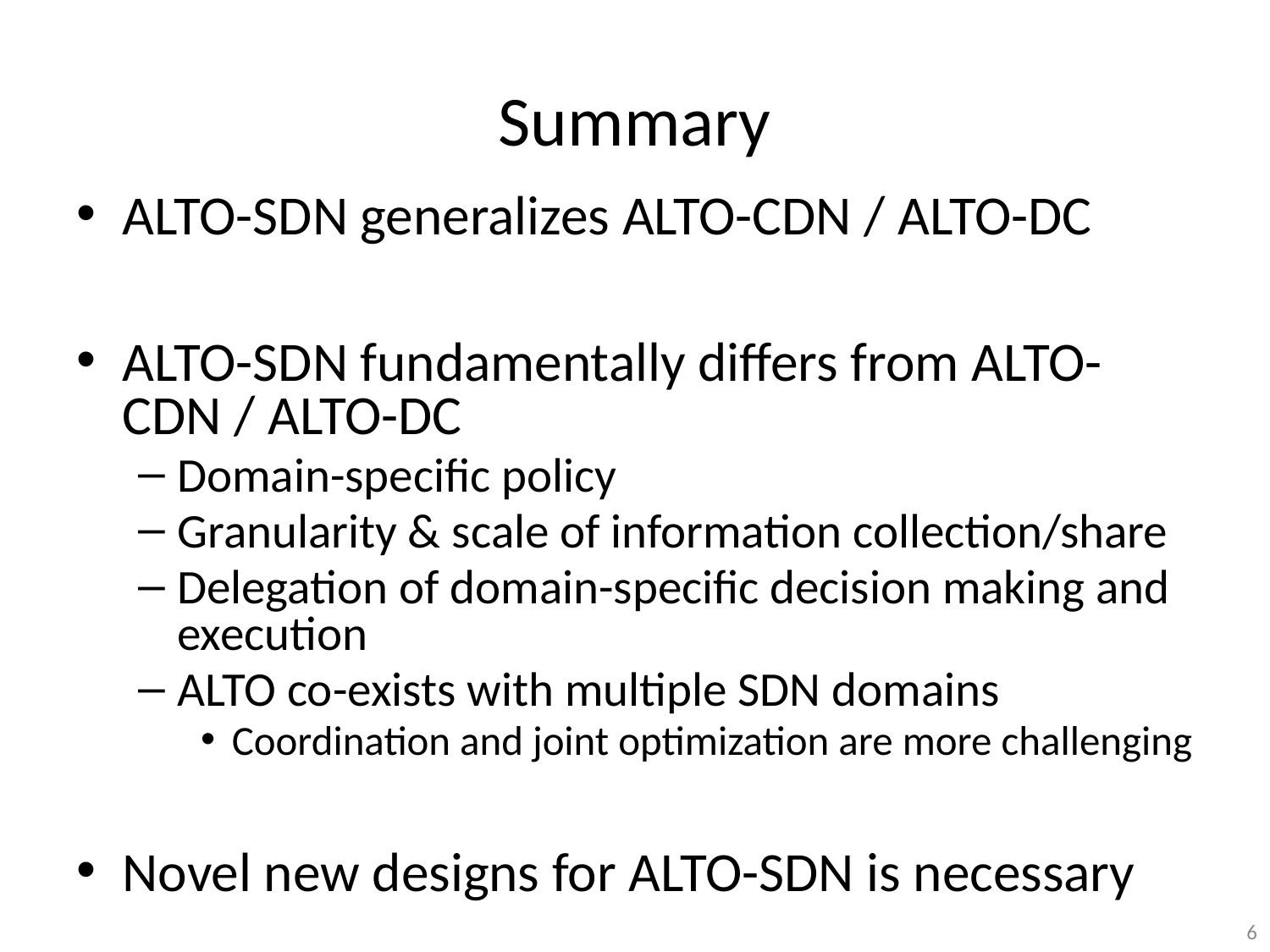

# Summary
ALTO-SDN generalizes ALTO-CDN / ALTO-DC

ALTO-SDN fundamentally differs from ALTO-CDN / ALTO-DC
Domain-specific policy
Granularity & scale of information collection/share
Delegation of domain-specific decision making and execution
ALTO co-exists with multiple SDN domains
Coordination and joint optimization are more challenging

Novel new designs for ALTO-SDN is necessary

6